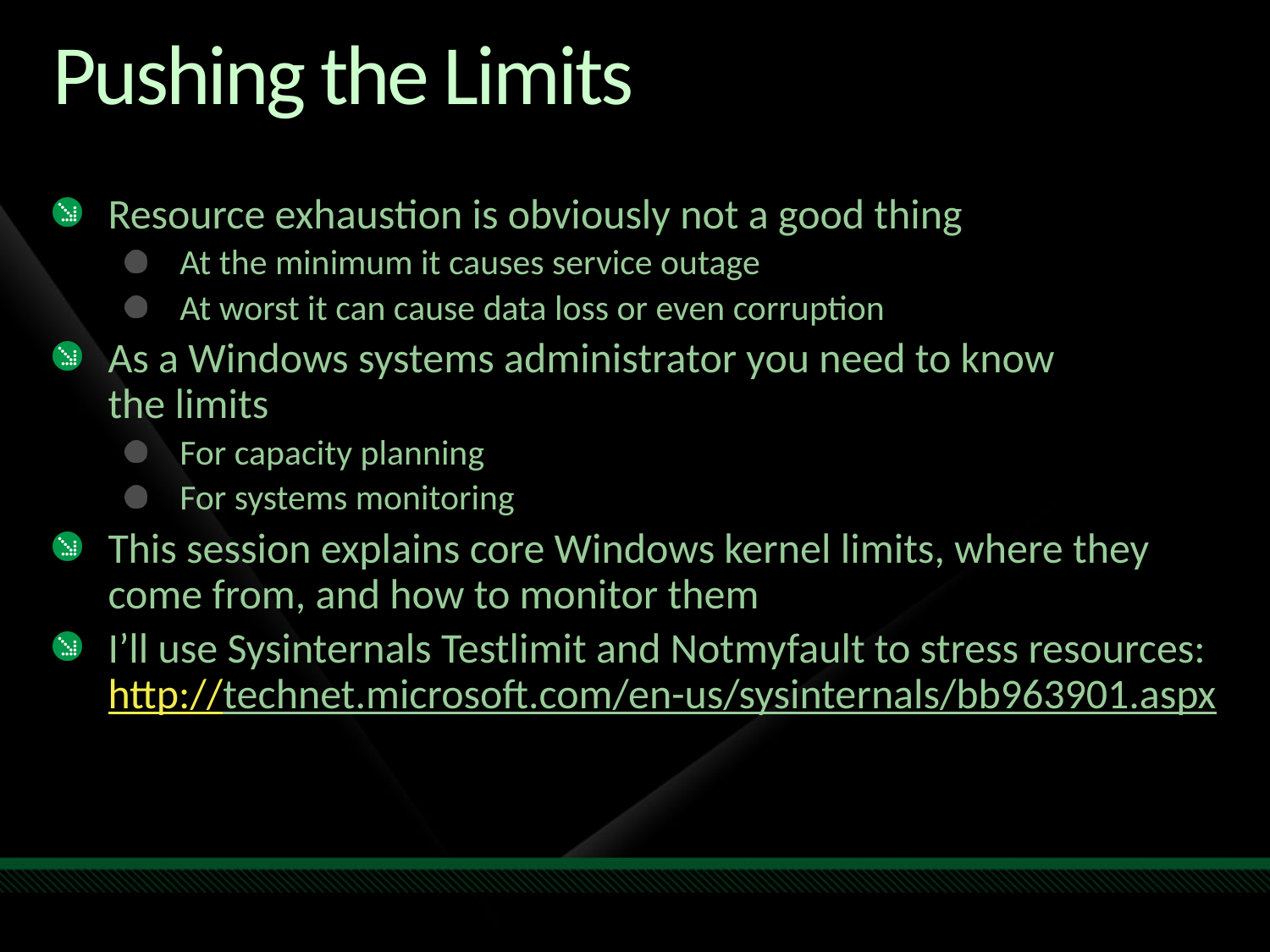

# Pushing the Limits
Resource exhaustion is obviously not a good thing
At the minimum it causes service outage
At worst it can cause data loss or even corruption
As a Windows systems administrator you need to know
the limits
For capacity planning
For systems monitoring
This session explains core Windows kernel limits, where they come from, and how to monitor them
I’ll use Sysinternals Testlimit and Notmyfault to stress resources:
http://technet.microsoft.com/en-us/sysinternals/bb963901.aspx